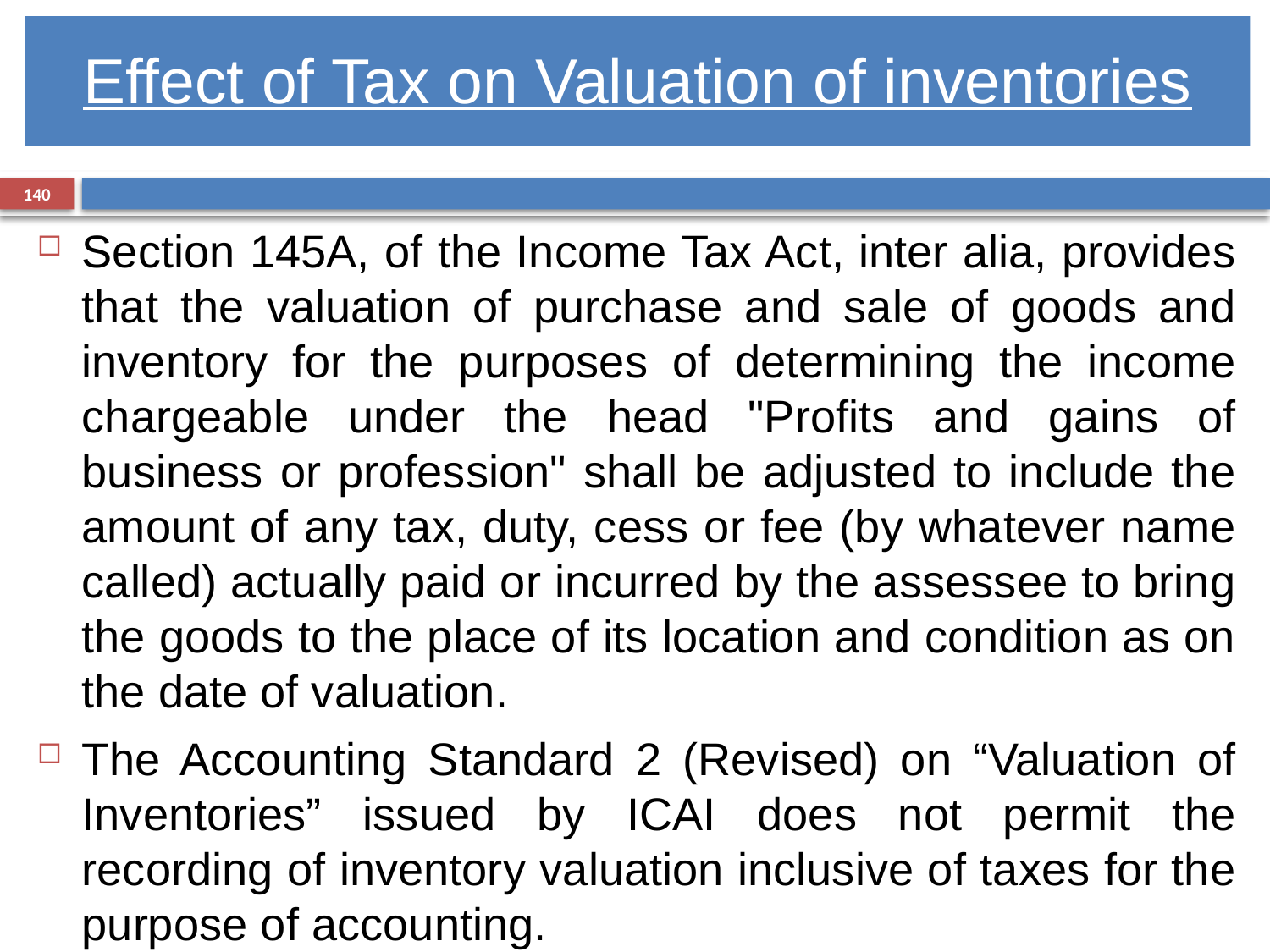

Effect of Tax on Valuation of inventories
140
Section 145A, of the Income Tax Act, inter alia, provides that the valuation of purchase and sale of goods and inventory for the purposes of determining the income chargeable under the head "Profits and gains of business or profession" shall be adjusted to include the amount of any tax, duty, cess or fee (by whatever name called) actually paid or incurred by the assessee to bring the goods to the place of its location and condition as on the date of valuation.
The Accounting Standard 2 (Revised) on “Valuation of Inventories” issued by ICAI does not permit the recording of inventory valuation inclusive of taxes for the purpose of accounting.
Hence, an adjustment in this regard is required for taxation purposes.